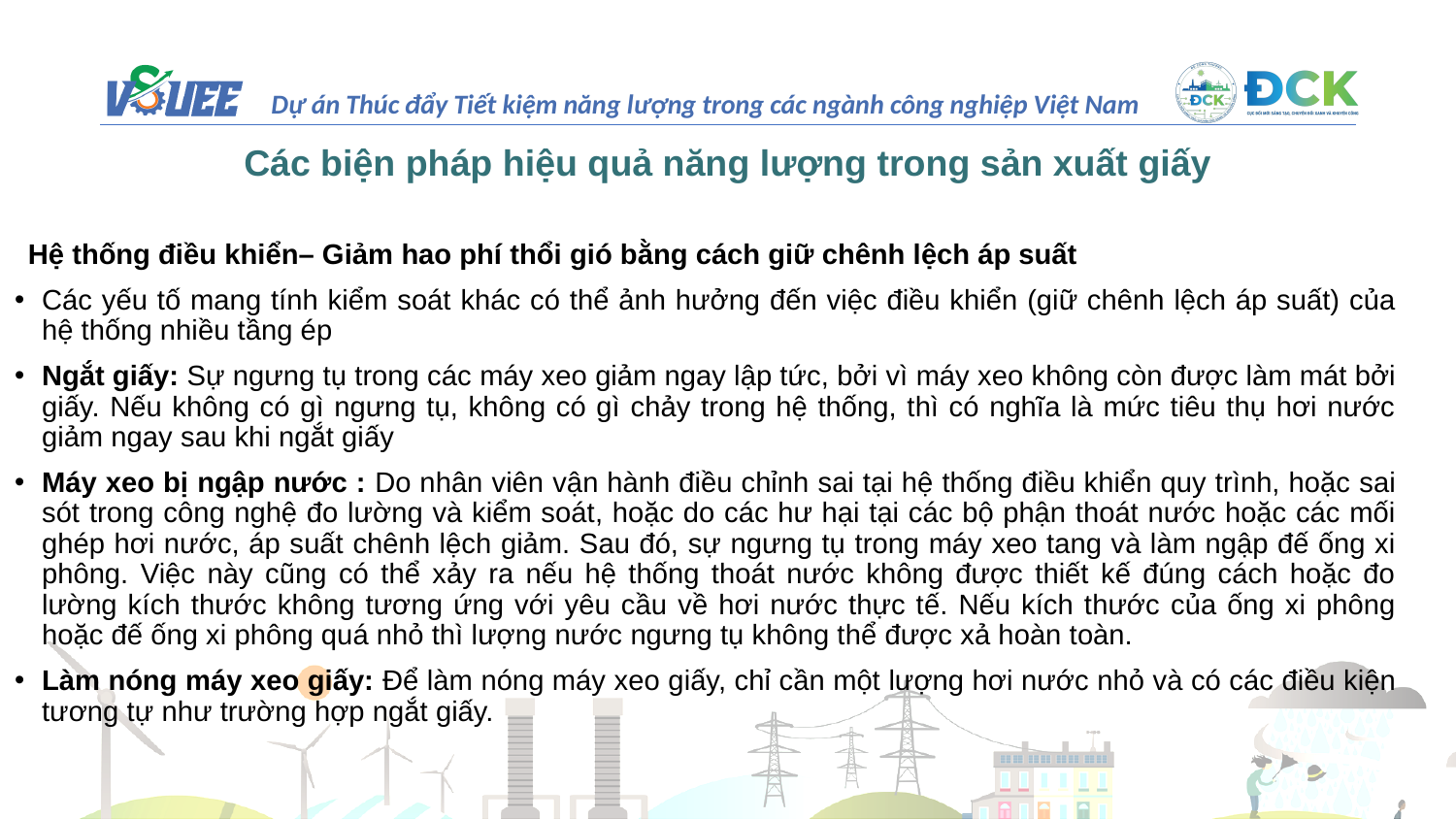

# Các biện pháp hiệu quả năng lượng trong sản xuất giấy
Hệ thống điều khiển– Giảm hao phí thổi gió bằng cách giữ chênh lệch áp suất
Các yếu tố mang tính kiểm soát khác có thể ảnh hưởng đến việc điều khiển (giữ chênh lệch áp suất) của hệ thống nhiều tầng ép
Ngắt giấy: Sự ngưng tụ trong các máy xeo giảm ngay lập tức, bởi vì máy xeo không còn được làm mát bởi giấy. Nếu không có gì ngưng tụ, không có gì chảy trong hệ thống, thì có nghĩa là mức tiêu thụ hơi nước giảm ngay sau khi ngắt giấy
Máy xeo bị ngập nước : Do nhân viên vận hành điều chỉnh sai tại hệ thống điều khiển quy trình, hoặc sai sót trong công nghệ đo lường và kiểm soát, hoặc do các hư hại tại các bộ phận thoát nước hoặc các mối ghép hơi nước, áp suất chênh lệch giảm. Sau đó, sự ngưng tụ trong máy xeo tang và làm ngập đế ống xi phông. Việc này cũng có thể xảy ra nếu hệ thống thoát nước không được thiết kế đúng cách hoặc đo lường kích thước không tương ứng với yêu cầu về hơi nước thực tế. Nếu kích thước của ống xi phông hoặc đế ống xi phông quá nhỏ thì lượng nước ngưng tụ không thể được xả hoàn toàn.
Làm nóng máy xeo giấy: Để làm nóng máy xeo giấy, chỉ cần một lượng hơi nước nhỏ và có các điều kiện tương tự như trường hợp ngắt giấy.